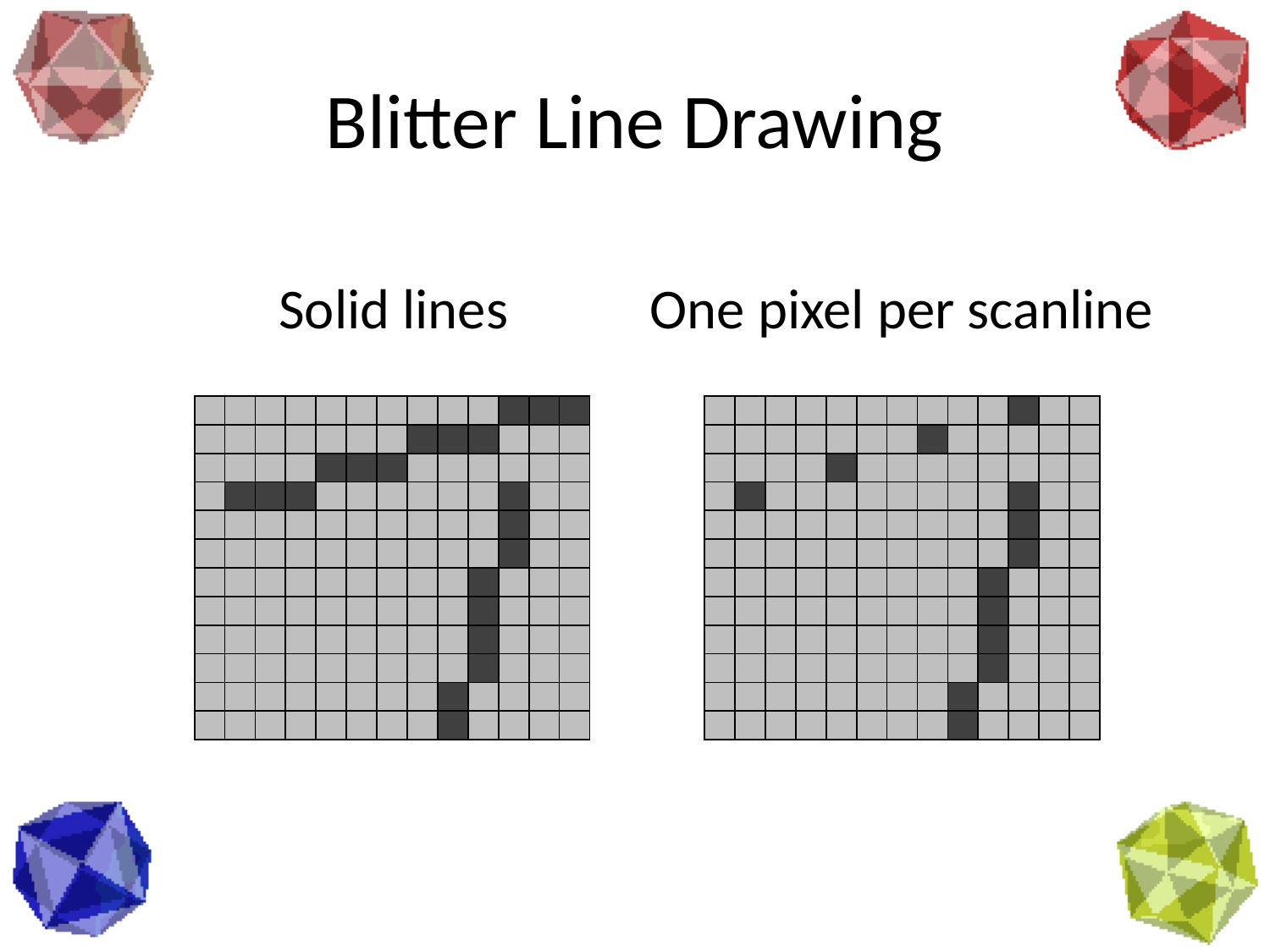

# Blitter Line Drawing
Solid lines
One pixel per scanline
|  |  |  |  |  |  |  |  |  |  |  |  |  |
| --- | --- | --- | --- | --- | --- | --- | --- | --- | --- | --- | --- | --- |
|  |  |  |  |  |  |  |  |  |  |  |  |  |
|  |  |  |  |  |  |  |  |  |  |  |  |  |
|  |  |  |  |  |  |  |  |  |  |  |  |  |
|  |  |  |  |  |  |  |  |  |  |  |  |  |
|  |  |  |  |  |  |  |  |  |  |  |  |  |
|  |  |  |  |  |  |  |  |  |  |  |  |  |
|  |  |  |  |  |  |  |  |  |  |  |  |  |
|  |  |  |  |  |  |  |  |  |  |  |  |  |
|  |  |  |  |  |  |  |  |  |  |  |  |  |
|  |  |  |  |  |  |  |  |  |  |  |  |  |
|  |  |  |  |  |  |  |  |  |  |  |  |  |
|  |  |  |  |  |  |  |  |  |  |  |  |  |
| --- | --- | --- | --- | --- | --- | --- | --- | --- | --- | --- | --- | --- |
|  |  |  |  |  |  |  |  |  |  |  |  |  |
|  |  |  |  |  |  |  |  |  |  |  |  |  |
|  |  |  |  |  |  |  |  |  |  |  |  |  |
|  |  |  |  |  |  |  |  |  |  |  |  |  |
|  |  |  |  |  |  |  |  |  |  |  |  |  |
|  |  |  |  |  |  |  |  |  |  |  |  |  |
|  |  |  |  |  |  |  |  |  |  |  |  |  |
|  |  |  |  |  |  |  |  |  |  |  |  |  |
|  |  |  |  |  |  |  |  |  |  |  |  |  |
|  |  |  |  |  |  |  |  |  |  |  |  |  |
|  |  |  |  |  |  |  |  |  |  |  |  |  |